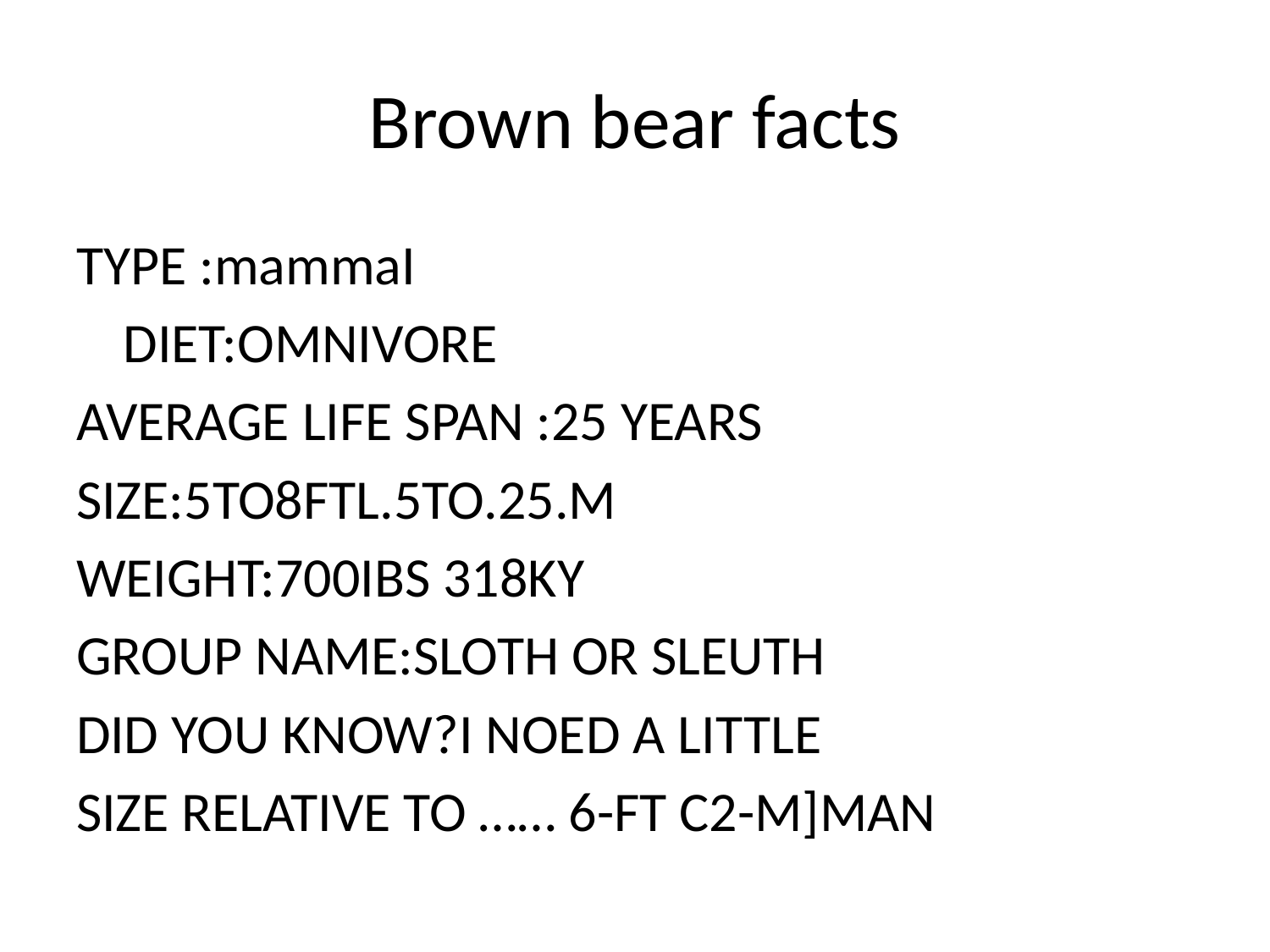

# Brown bear facts
TYPE :mammaI
	DIET:OMNIVORE
AVERAGE LIFE SPAN :25 YEARS
SIZE:5TO8FTL.5TO.25.M
WEIGHT:700IBS 318KY
GROUP NAME:SLOTH OR SLEUTH
DID YOU KNOW?I NOED A LITTLE
SIZE RELATIVE TO …… 6-FT C2-M]MAN